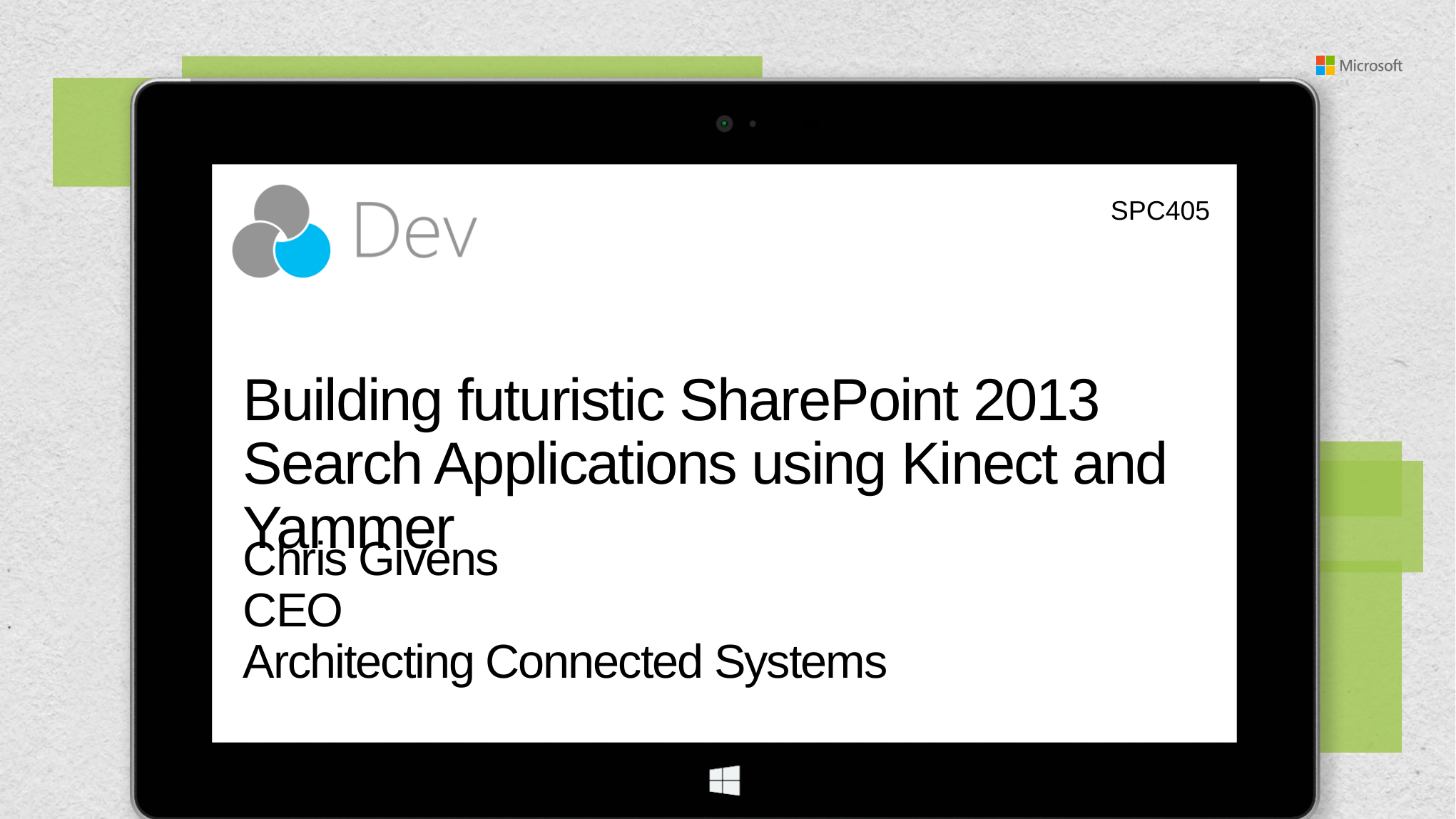

SPC405
# Building futuristic SharePoint 2013 Search Applications using Kinect and Yammer
Chris Givens
CEO
Architecting Connected Systems